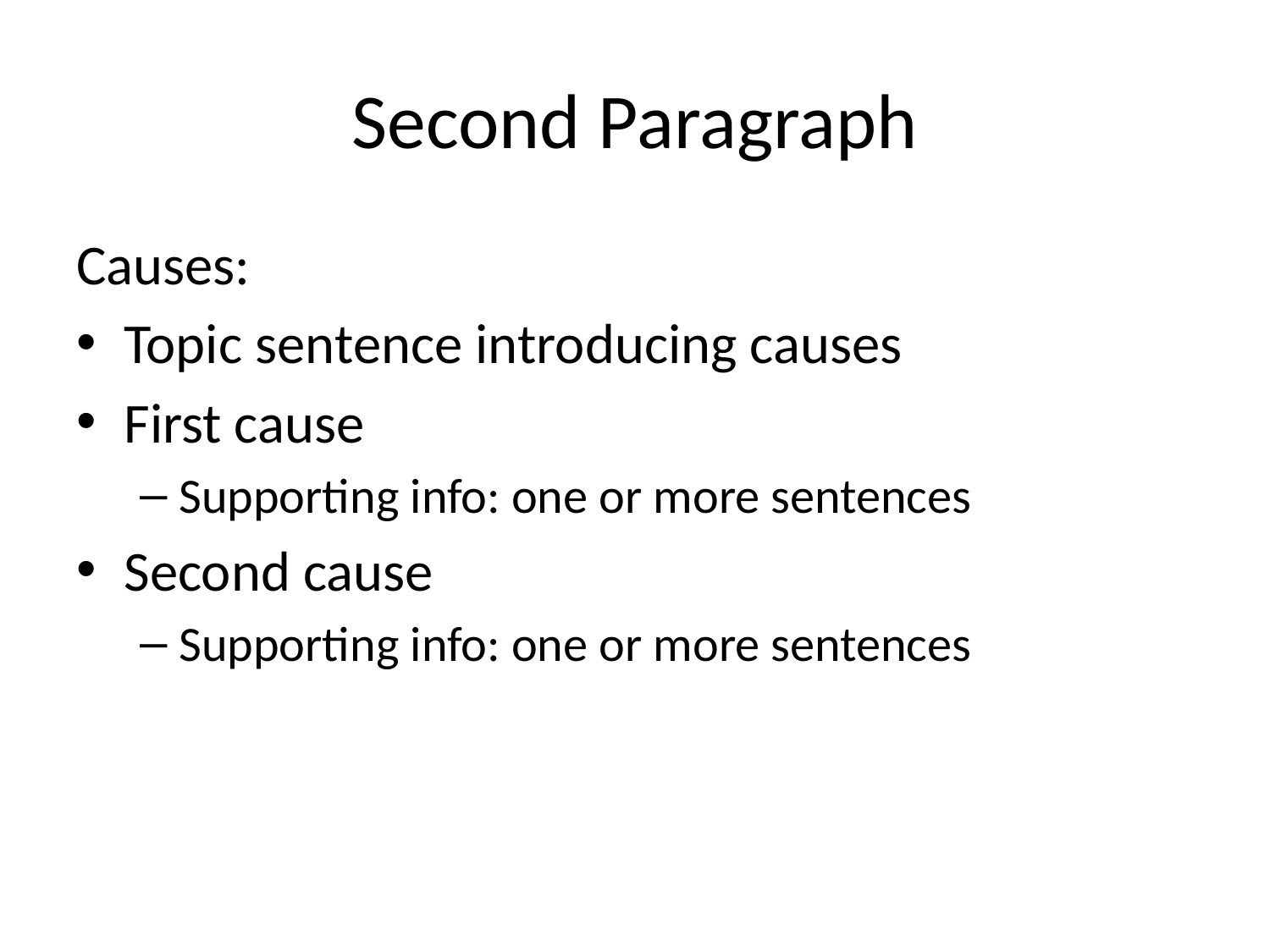

# Second Paragraph
Causes:
Topic sentence introducing causes
First cause
Supporting info: one or more sentences
Second cause
Supporting info: one or more sentences